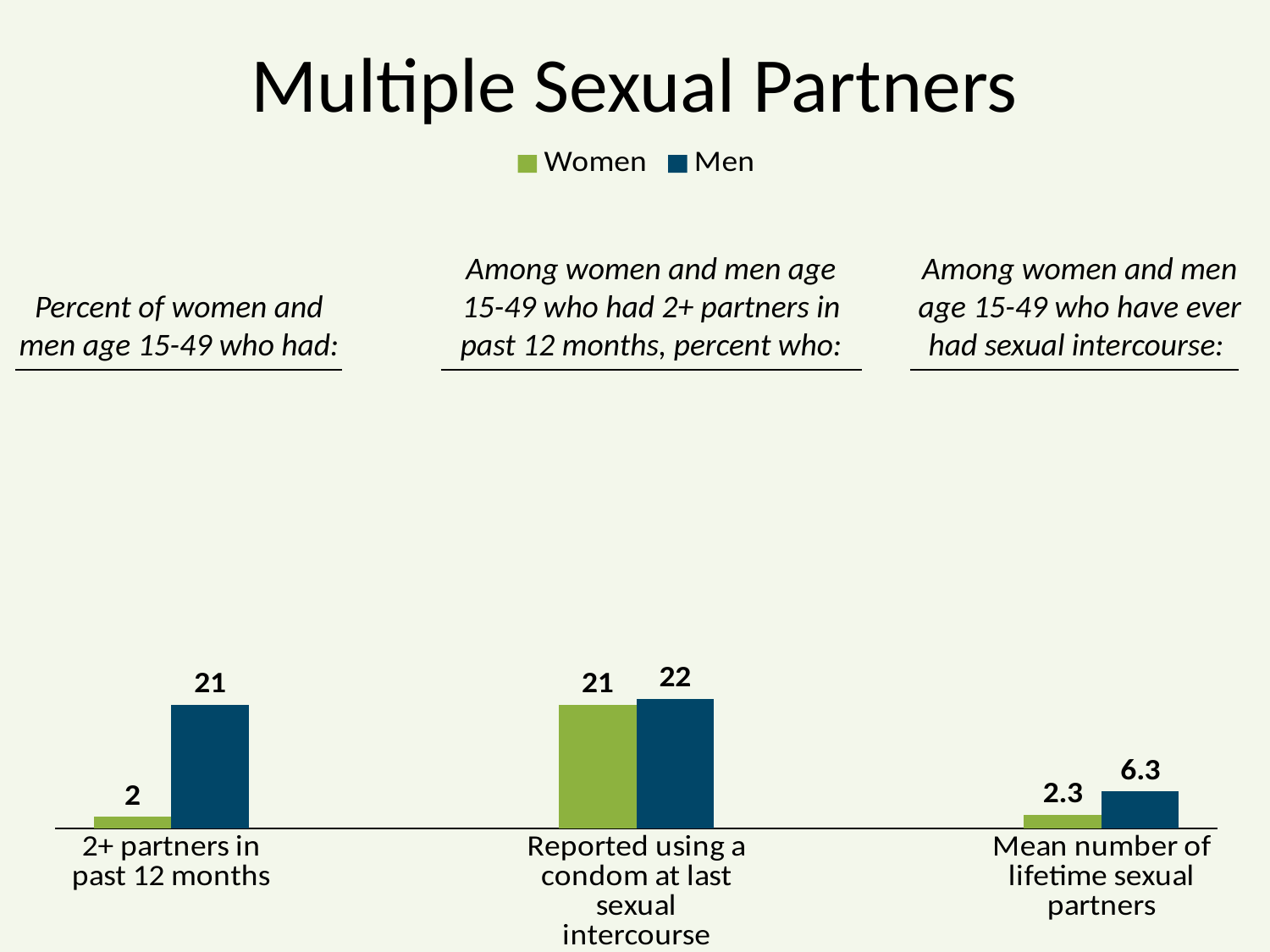

# Multiple Sexual Partners

### Chart

| Category | Women | Men |
|---|---|---|
| 2+ partners in past 12 months | 2.0 | 21.0 |
|  | None | None |
| Reported using a condom at last sexual intercourse | 21.0 | 22.0 |
|  | None | None |
| Mean number of lifetime sexual partners | 2.3 | 6.3 |
Among women and men age 15-49 who had 2+ partners in past 12 months, percent who:
Among women and men age 15-49 who have ever had sexual intercourse:
Percent of women and men age 15-49 who had: